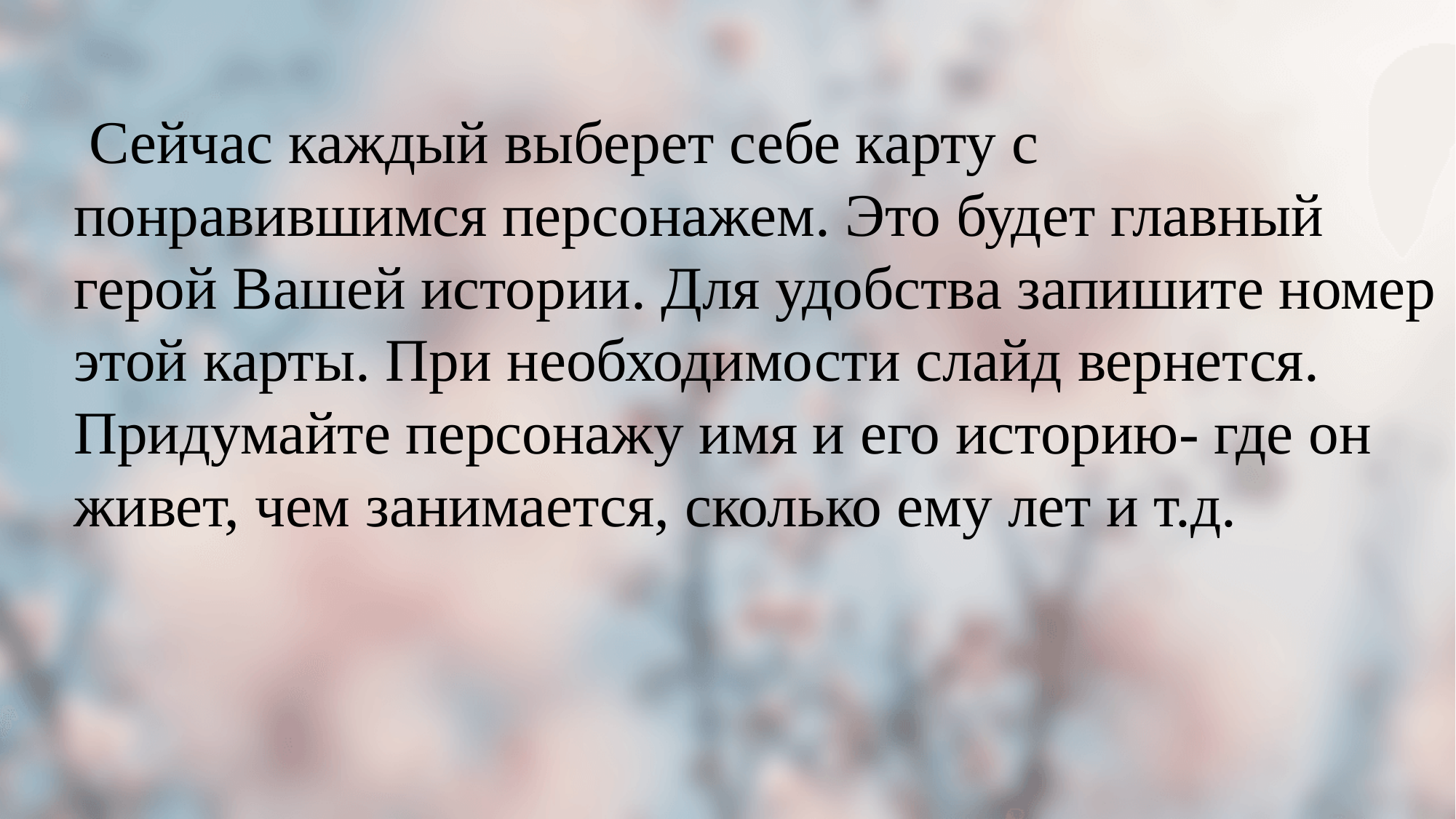

Сейчас каждый выберет себе карту с понравившимся персонажем. Это будет главный герой Вашей истории. Для удобства запишите номер этой карты. При необходимости слайд вернется.
Придумайте персонажу имя и его историю- где он живет, чем занимается, сколько ему лет и т.д.